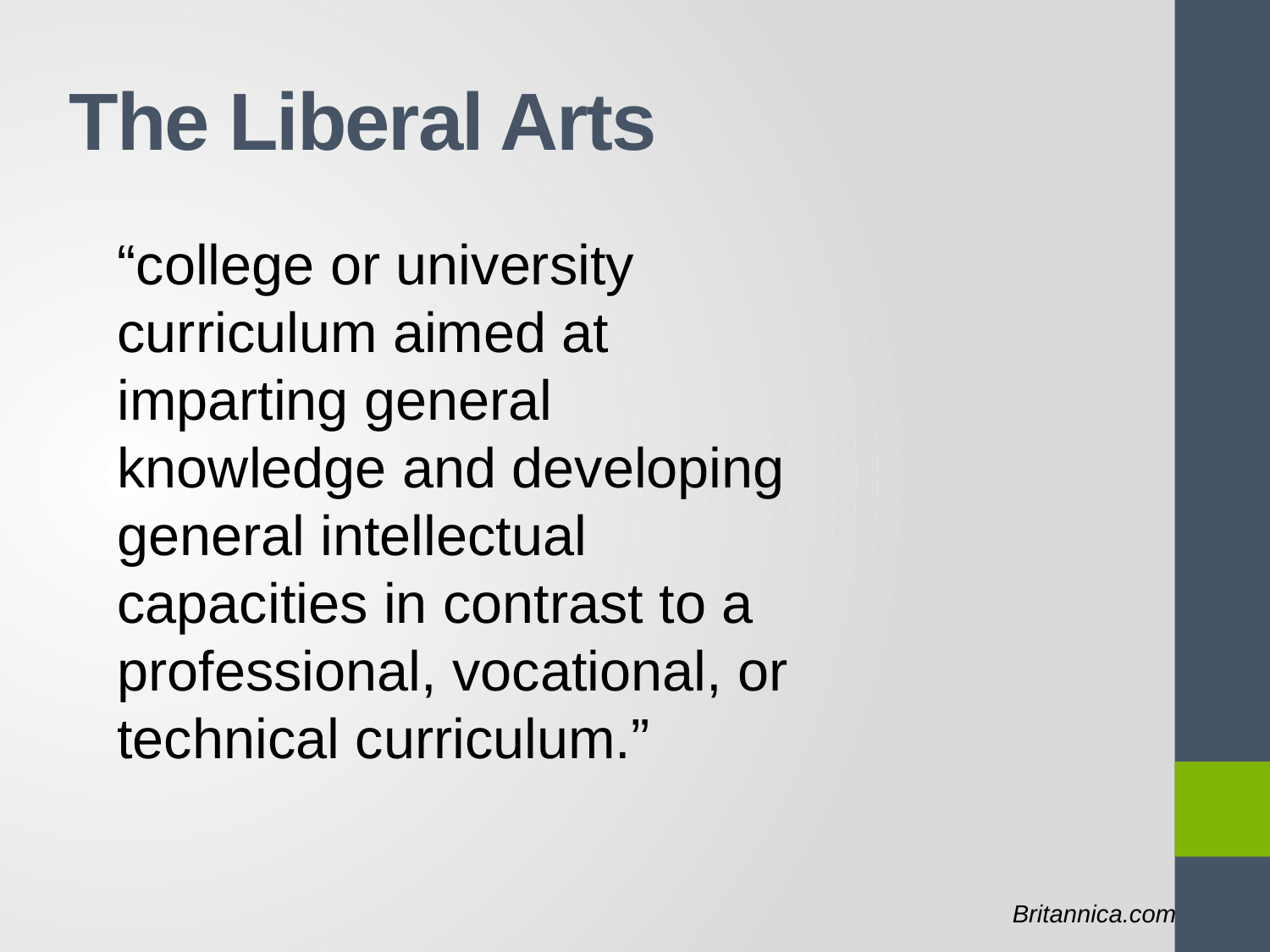

The Liberal Arts
“college or university curriculum aimed at imparting general knowledge and developing general intellectual capacities in contrast to a professional, vocational, or technical curriculum.”
Britannica.com